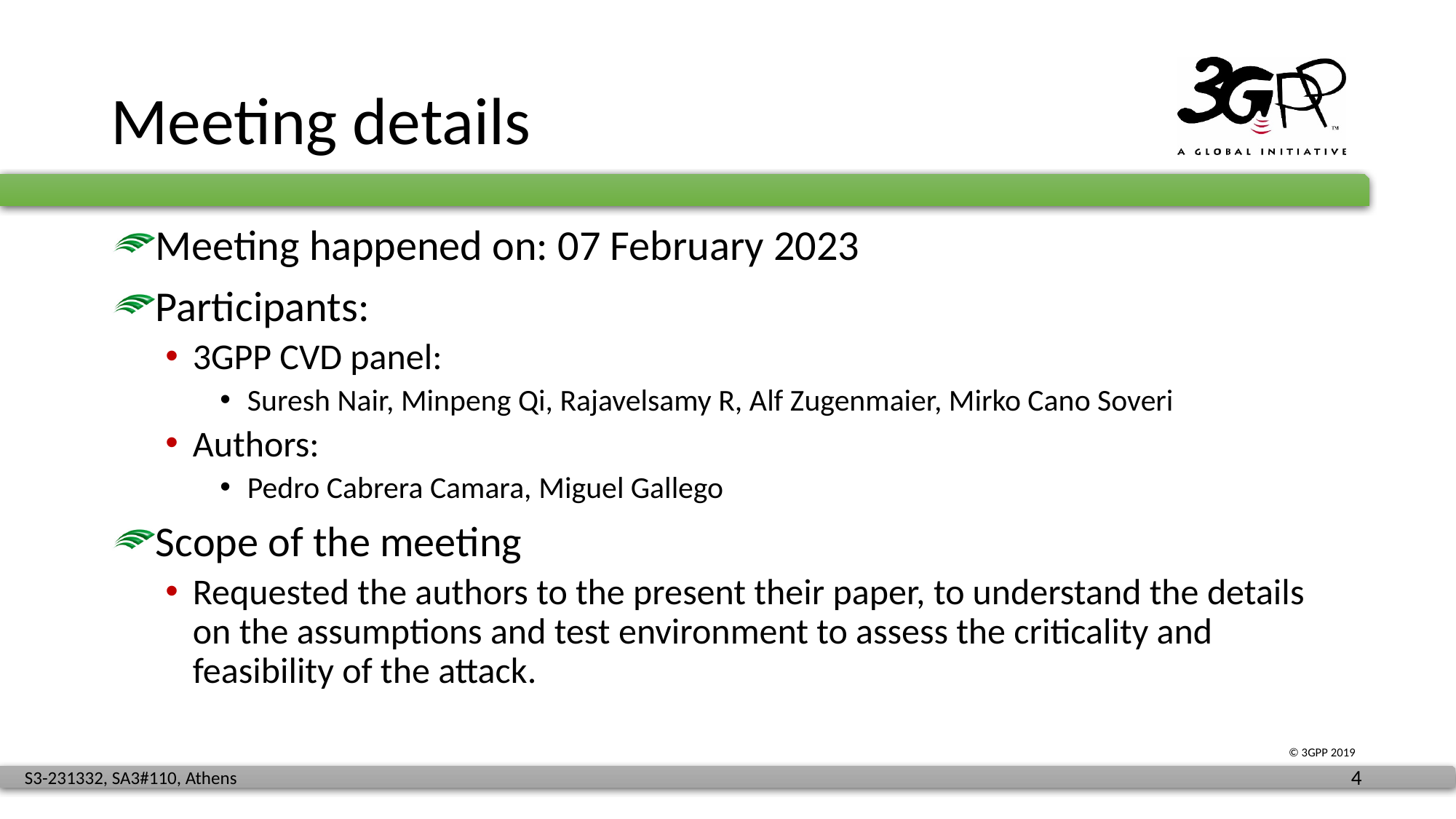

# Meeting details
Meeting happened on: 07 February 2023
Participants:
3GPP CVD panel:
Suresh Nair, Minpeng Qi, Rajavelsamy R, Alf Zugenmaier, Mirko Cano Soveri
Authors:
Pedro Cabrera Camara, Miguel Gallego
Scope of the meeting
Requested the authors to the present their paper, to understand the details on the assumptions and test environment to assess the criticality and feasibility of the attack.